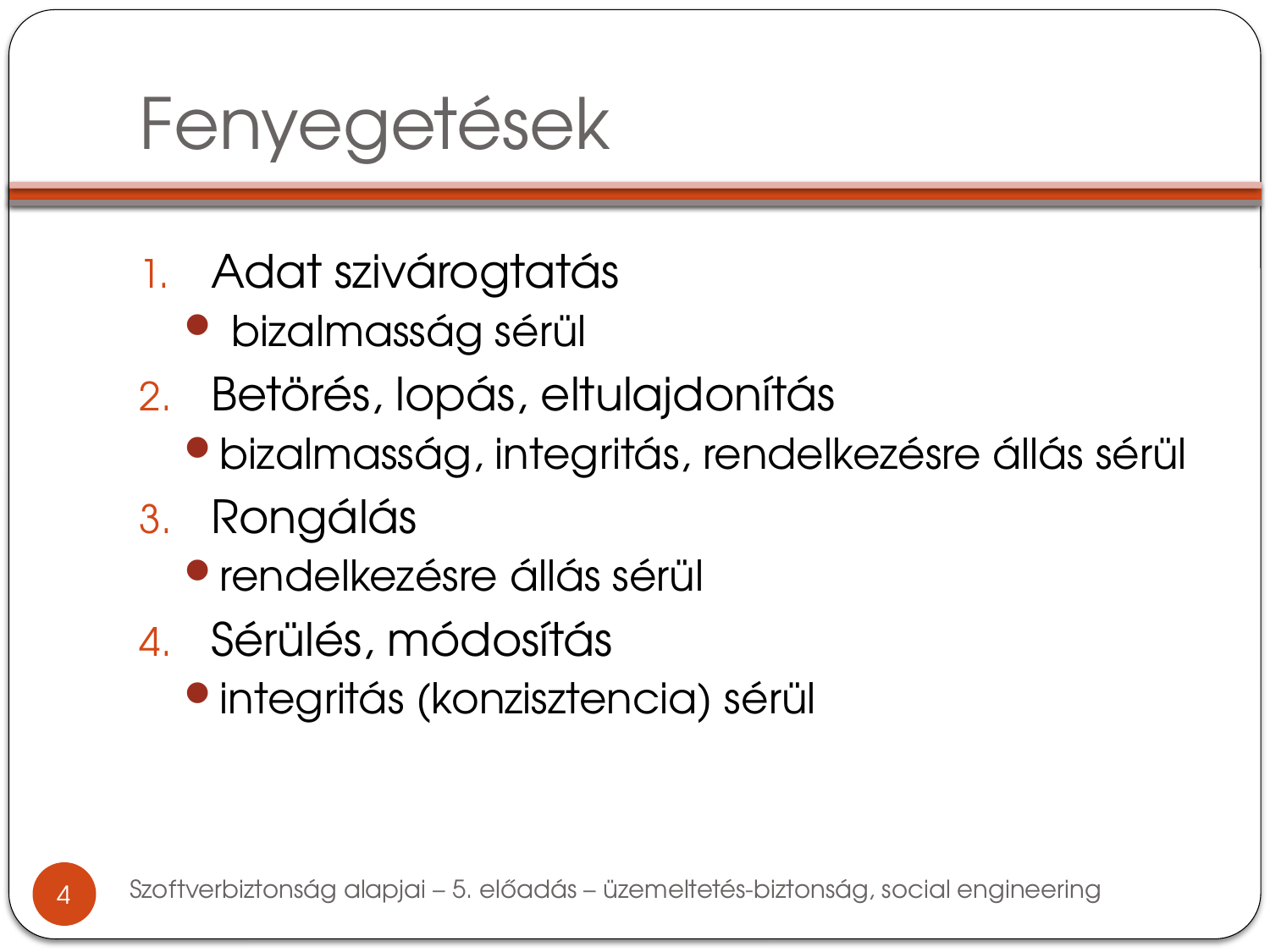

# Fenyegetések
Adat szivárogtatás
 bizalmasság sérül
Betörés, lopás, eltulajdonítás
bizalmasság, integritás, rendelkezésre állás sérül
Rongálás
rendelkezésre állás sérül
Sérülés, módosítás
integritás (konzisztencia) sérül
Szoftverbiztonság alapjai – 5. előadás – üzemeltetés-biztonság, social engineering
4